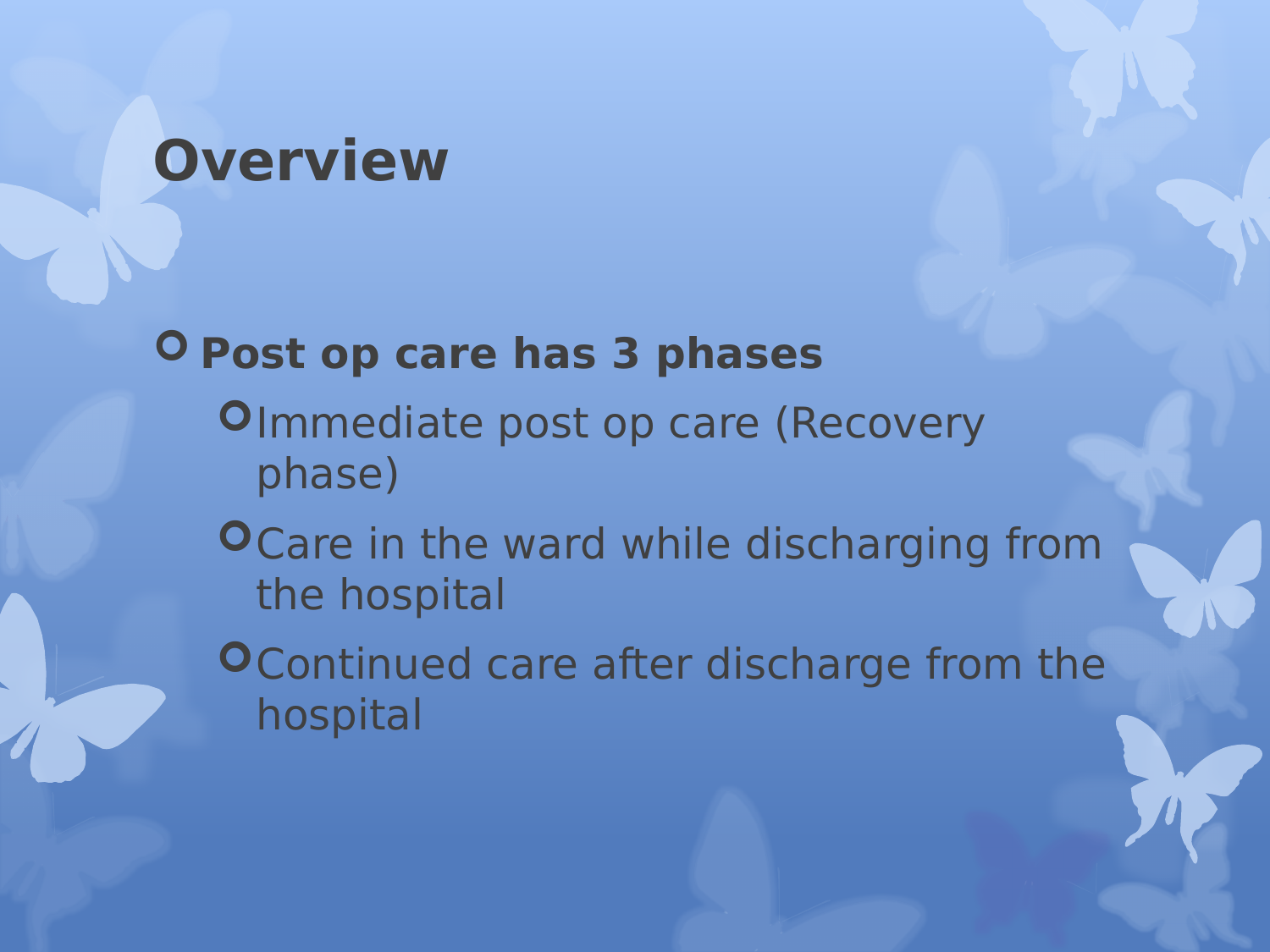

# Overview
Post op care has 3 phases
Immediate post op care (Recovery phase)
Care in the ward while discharging from the hospital
Continued care after discharge from the hospital